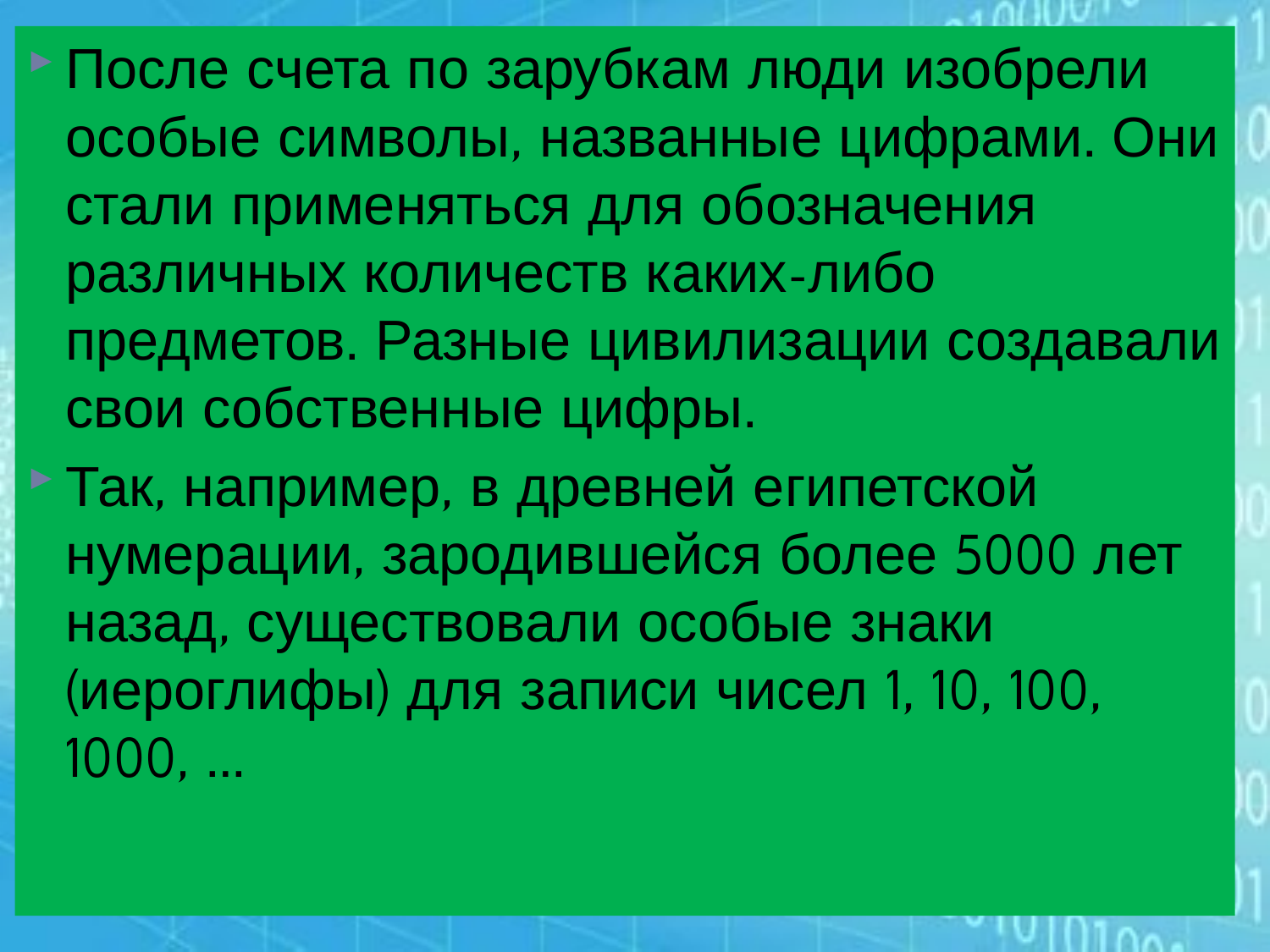

#
После счета по зарубкам люди изобрели особые символы, названные цифрами. Они стали применяться для обозначения различных количеств каких-либо предметов. Разные цивилизации создавали свои собственные цифры.
Так, например, в древней египетской нумерации, зародившейся более 5000 лет назад, существовали особые знаки (иероглифы) для записи чисел 1, 10, 100, 1000, …